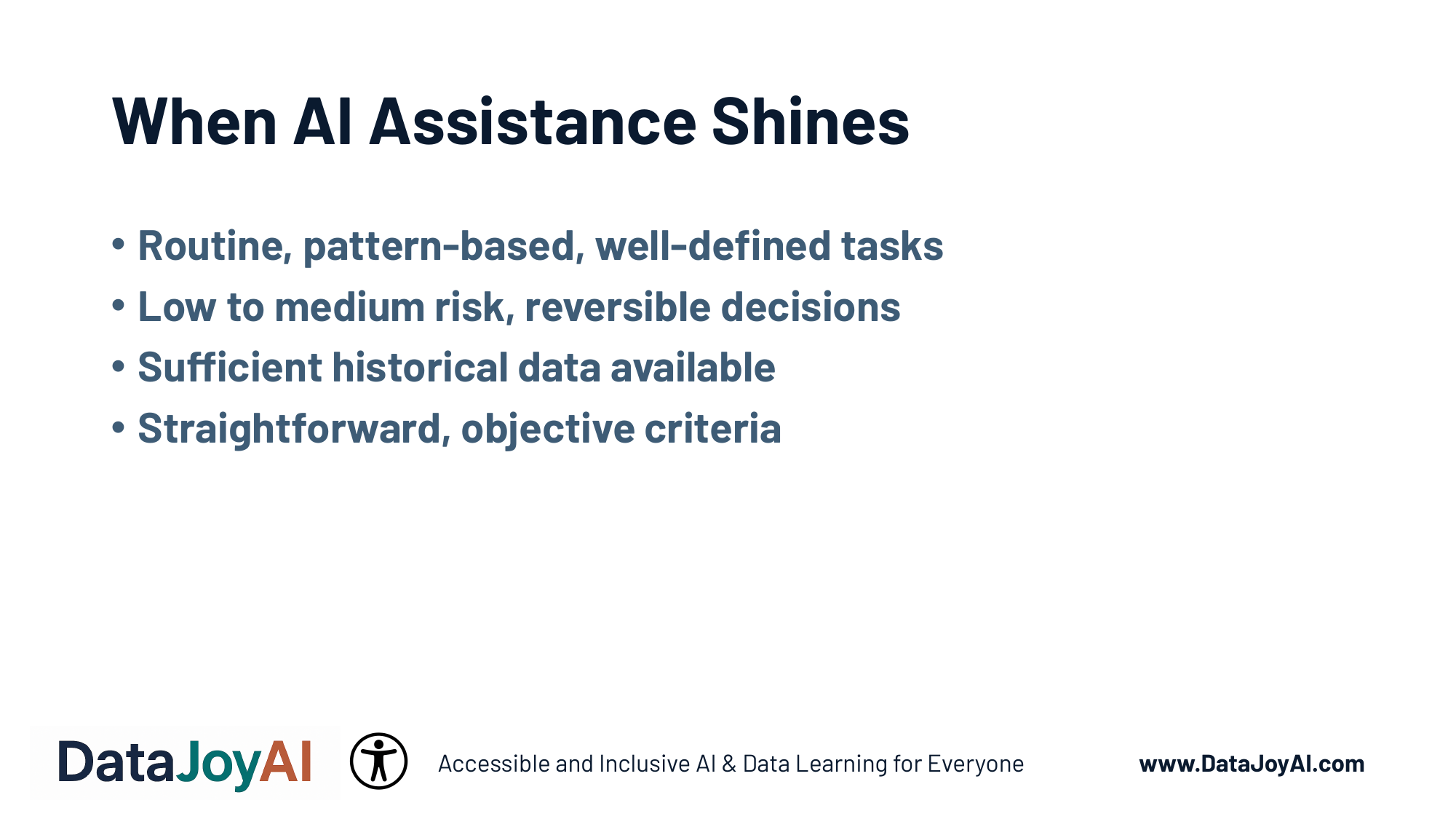

# When AI Assistance Shines
Routine, pattern-based, well-defined tasks
Low to medium risk, reversible decisions
Sufficient historical data available
Straightforward, objective criteria